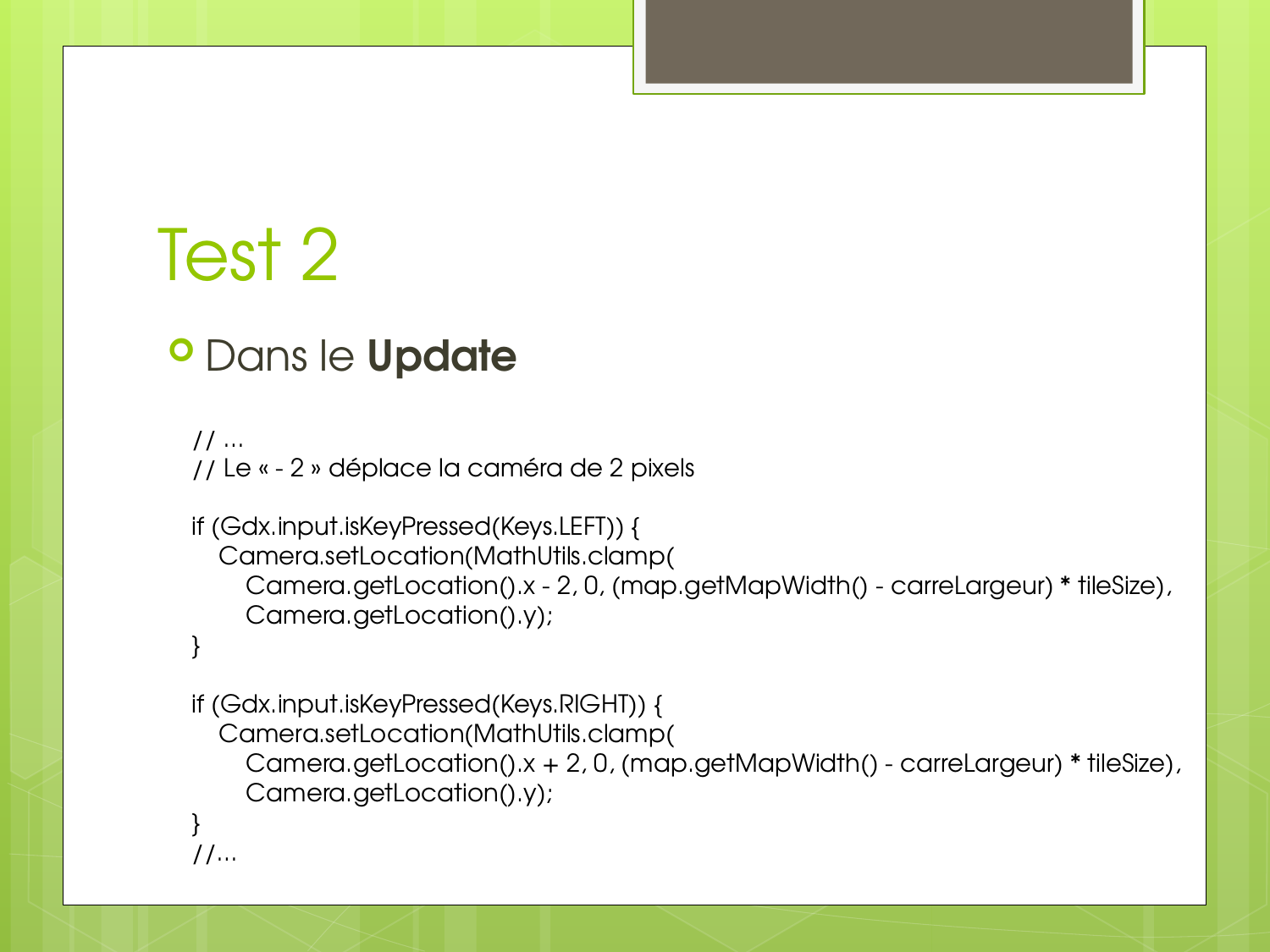

# Test 2
Dans le Update
// …
// Le « - 2 » déplace la caméra de 2 pixels

if (Gdx.input.isKeyPressed(Keys.LEFT)) {
    Camera.setLocation(MathUtils.clamp(
        Camera.getLocation().x - 2, 0, (map.getMapWidth() - carreLargeur) * tileSize),
        Camera.getLocation().y);
}

if (Gdx.input.isKeyPressed(Keys.RIGHT)) {
    Camera.setLocation(MathUtils.clamp(
        Camera.getLocation().x + 2, 0, (map.getMapWidth() - carreLargeur) * tileSize),
        Camera.getLocation().y);
}
//…